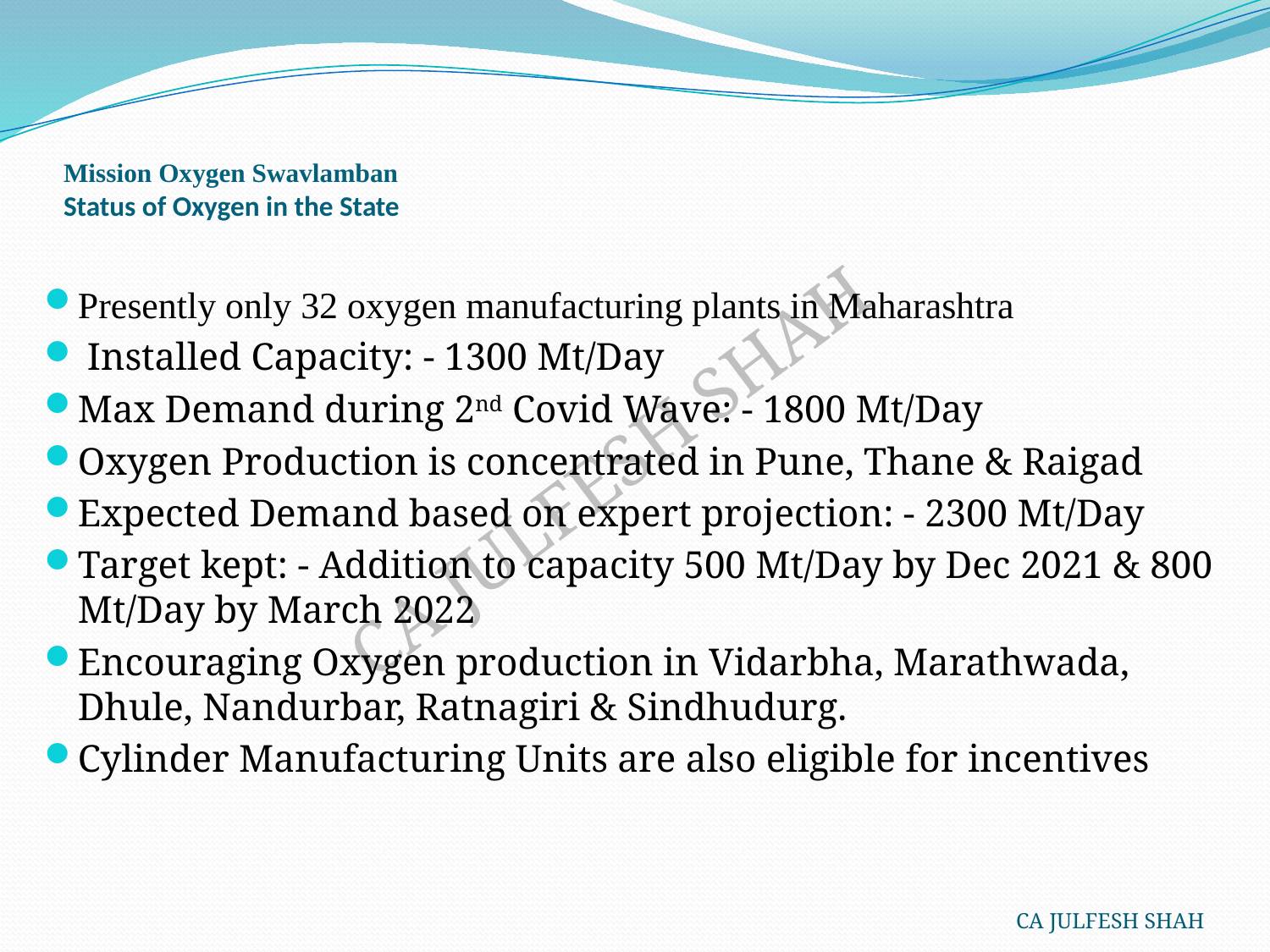

# Mission Oxygen Swavlamban Status of Oxygen in the State
Presently only 32 oxygen manufacturing plants in Maharashtra
 Installed Capacity: - 1300 Mt/Day
Max Demand during 2nd Covid Wave: - 1800 Mt/Day
Oxygen Production is concentrated in Pune, Thane & Raigad
Expected Demand based on expert projection: - 2300 Mt/Day
Target kept: - Addition to capacity 500 Mt/Day by Dec 2021 & 800 Mt/Day by March 2022
Encouraging Oxygen production in Vidarbha, Marathwada, Dhule, Nandurbar, Ratnagiri & Sindhudurg.
Cylinder Manufacturing Units are also eligible for incentives

CA JULFESH SHAH